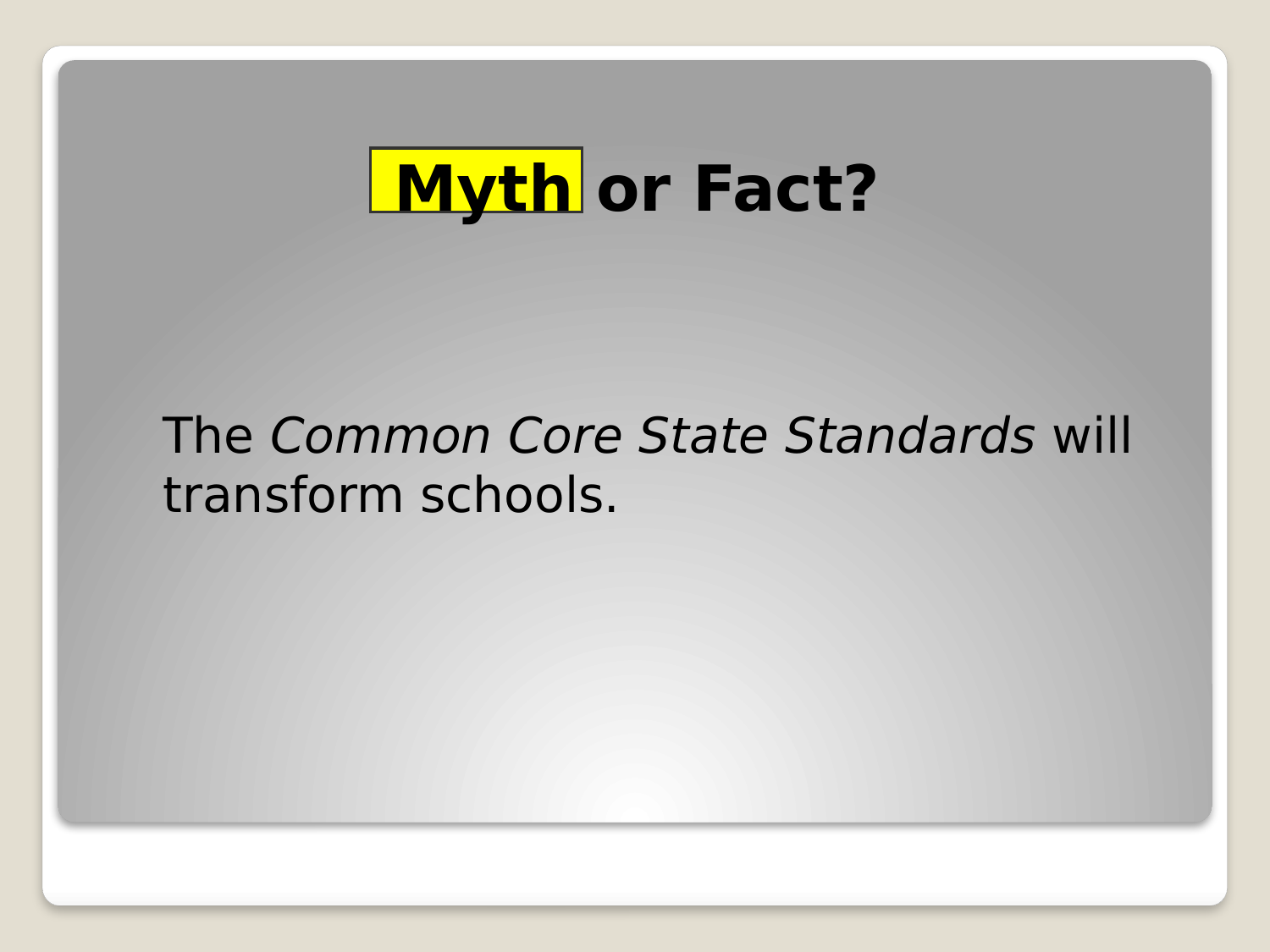

# Myth or Fact?

The Common Core State Standards will transform schools.